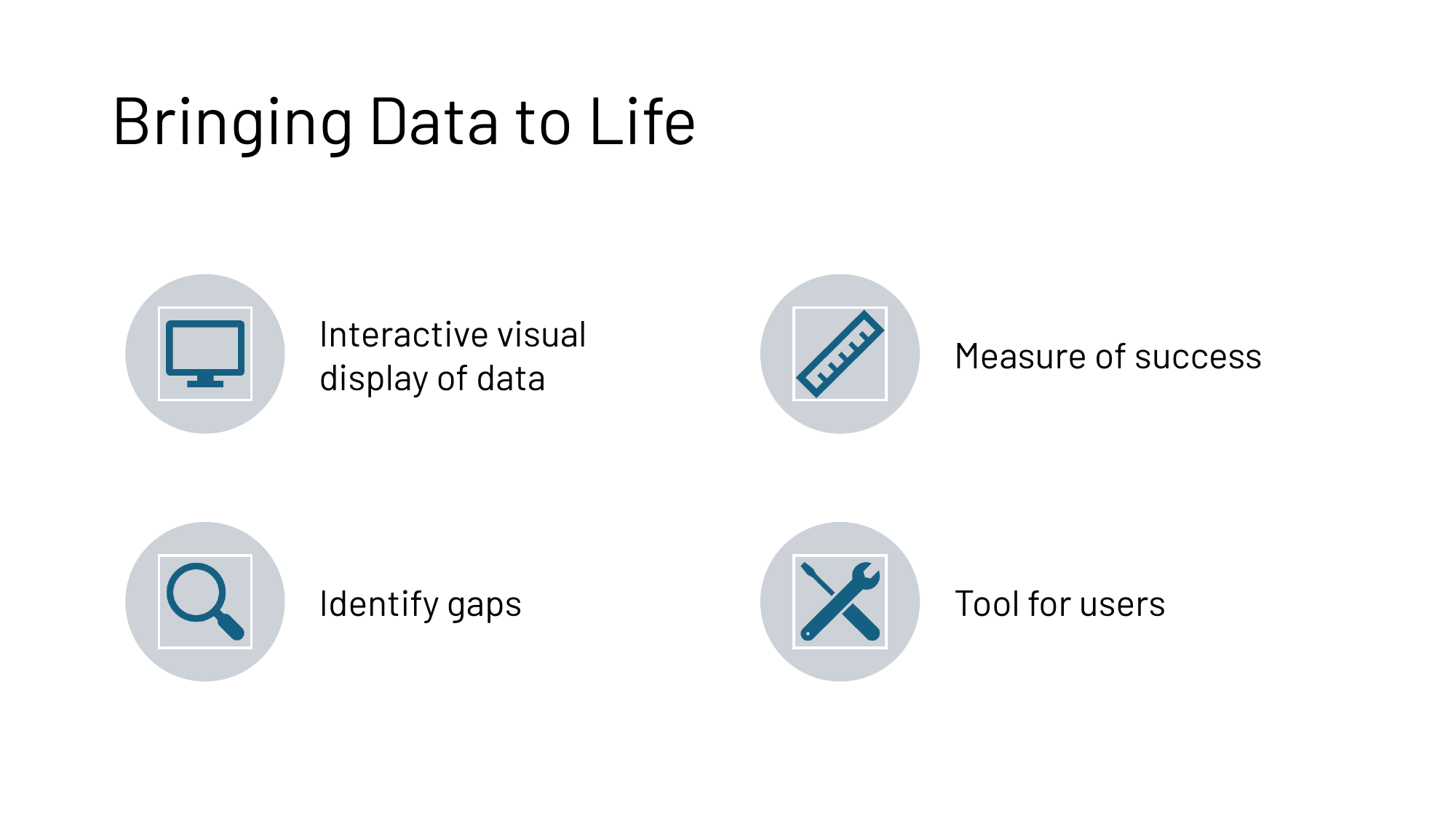

# Bringing Data to Life
Interactive visual display of data
Measure of success
Identify gaps
Tool for users